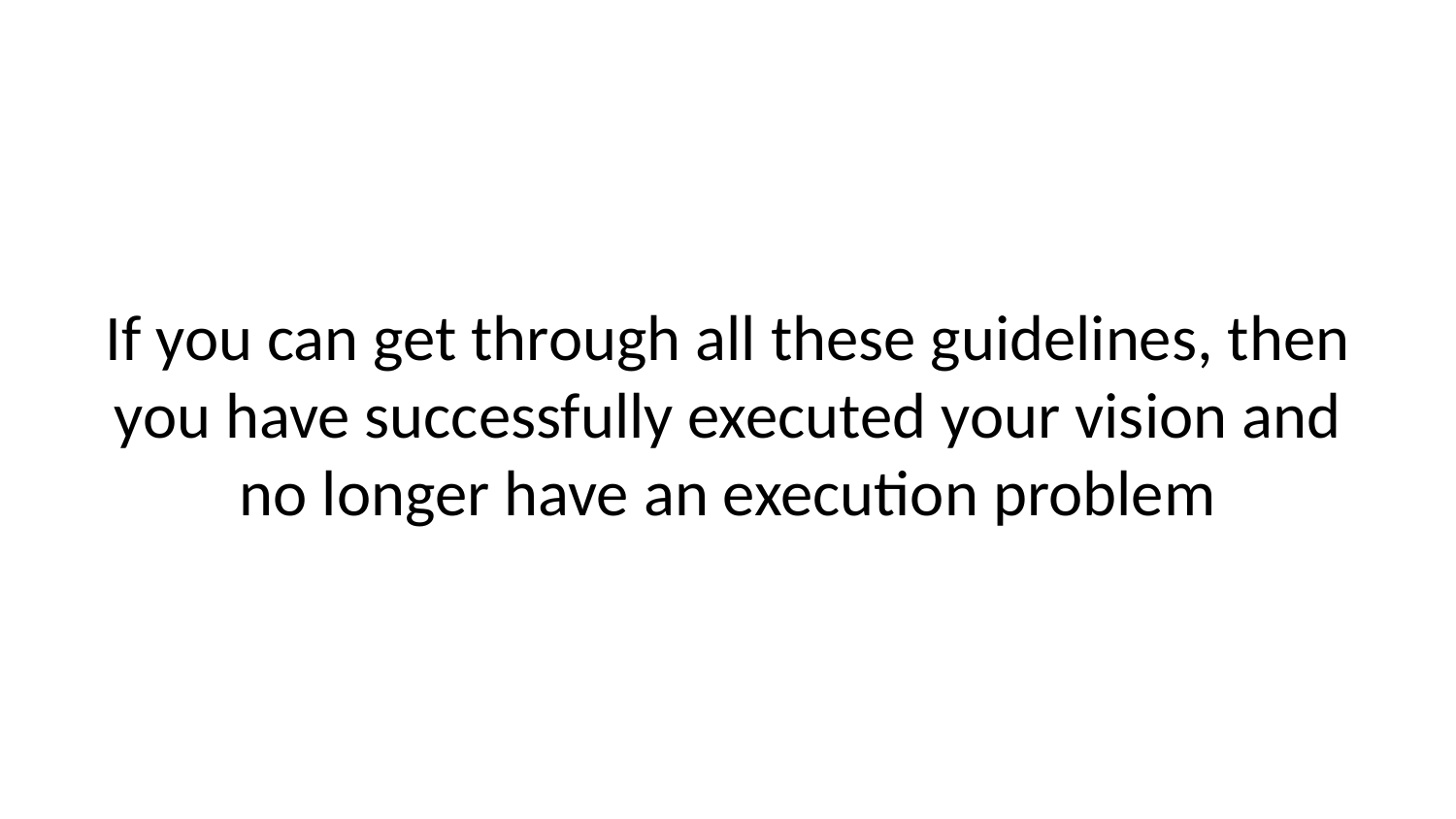

If you can get through all these guidelines, then you have successfully executed your vision and no longer have an execution problem